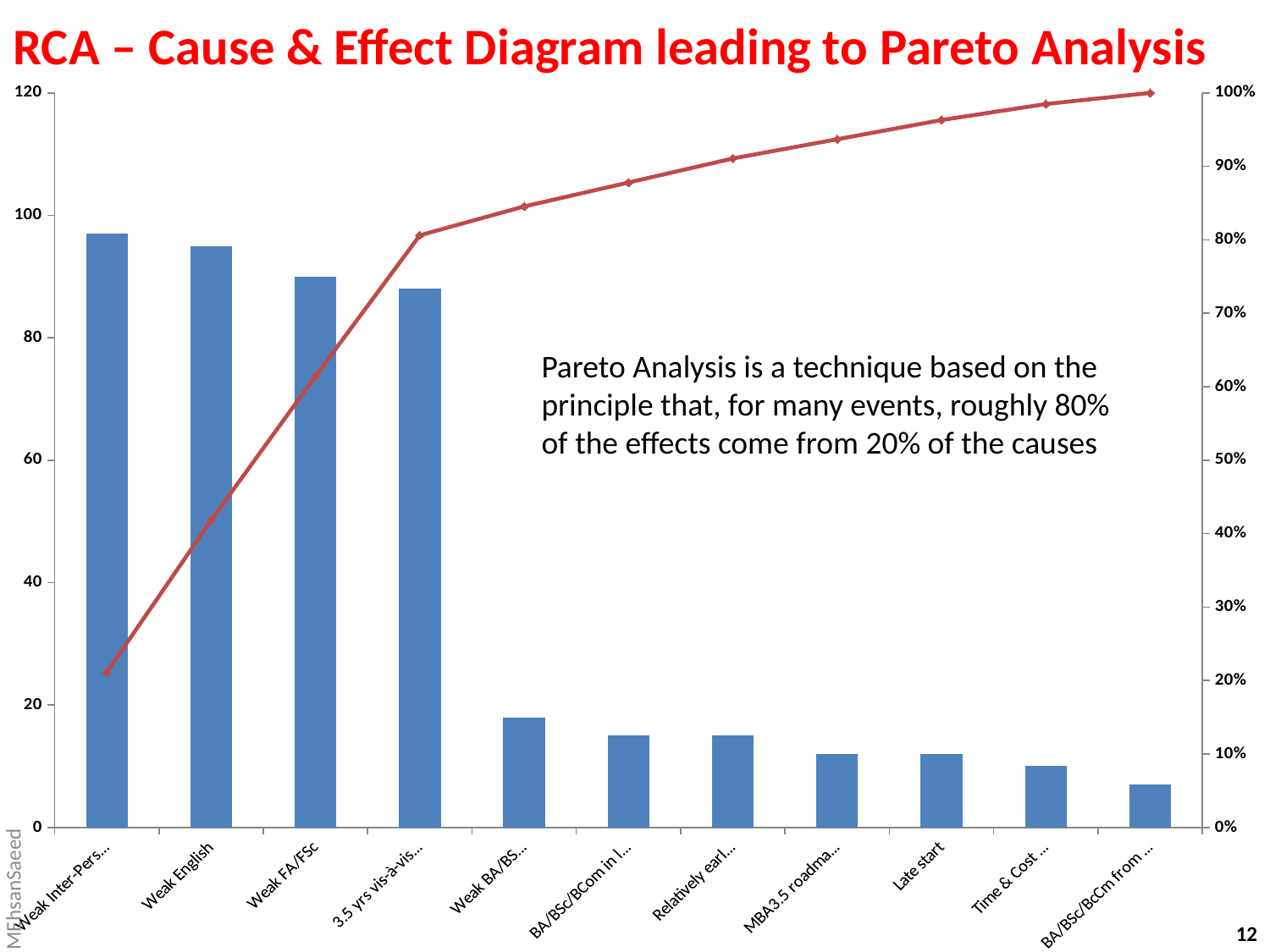

# RCA – Cause & Effect Diagram leading to Pareto Analysis

### Chart

| Category |  |  |
|---|---|---|
| Weak Inter-Personal Skills | 97.0 | 0.2113289760348584 |
| Weak English | 95.0 | 0.41830065359477125 |
| Weak FA/FSc | 90.0 | 0.6143790849673203 |
| 3.5 yrs vis-à-vis 5.5/6.5 others | 88.0 | 0.8061002178649237 |
| Weak BA/BSc/BCom | 18.0 | 0.8453159041394336 |
| BA/BSc/BCom in low-key subjects | 15.0 | 0.8779956427015251 |
| Relatively early finish | 15.0 | 0.9106753812636166 |
| MBA3.5 roadmap unextendable | 12.0 | 0.9368191721132898 |
| Late start | 12.0 | 0.9629629629629629 |
| Time & Cost fixed | 10.0 | 0.9847494553376906 |
| BA/BSc/BcCm from low-key institutes | 7.0 | 1.0 |
Pareto Analysis is a technique based on the principle that, for many events, roughly 80% of the effects come from 20% of the causes
MEhsanSaeed
12